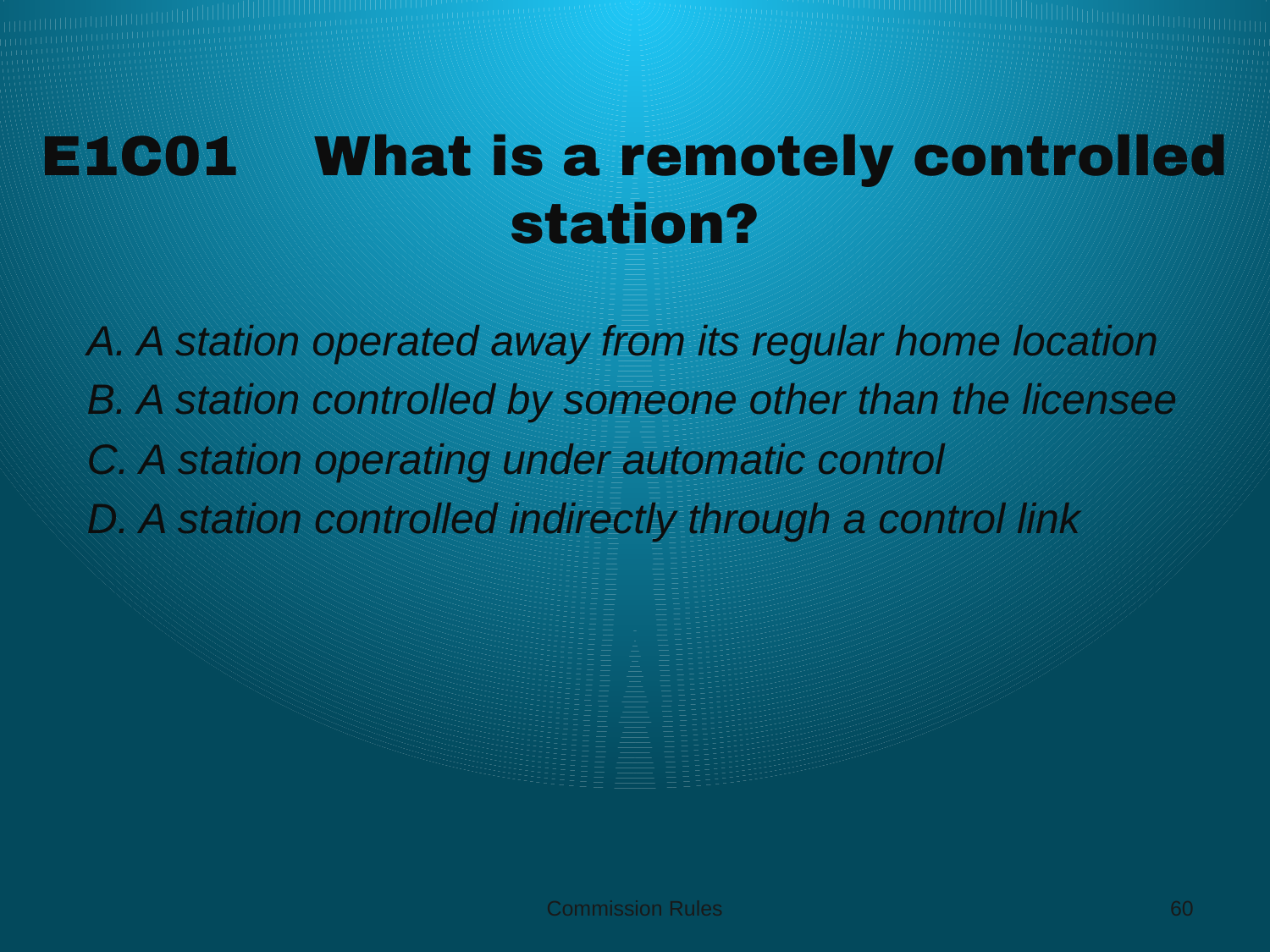

# E1C01    What is a remotely controlled station?
A. A station operated away from its regular home location
B. A station controlled by someone other than the licensee
C. A station operating under automatic control
D. A station controlled indirectly through a control link
Commission Rules
60